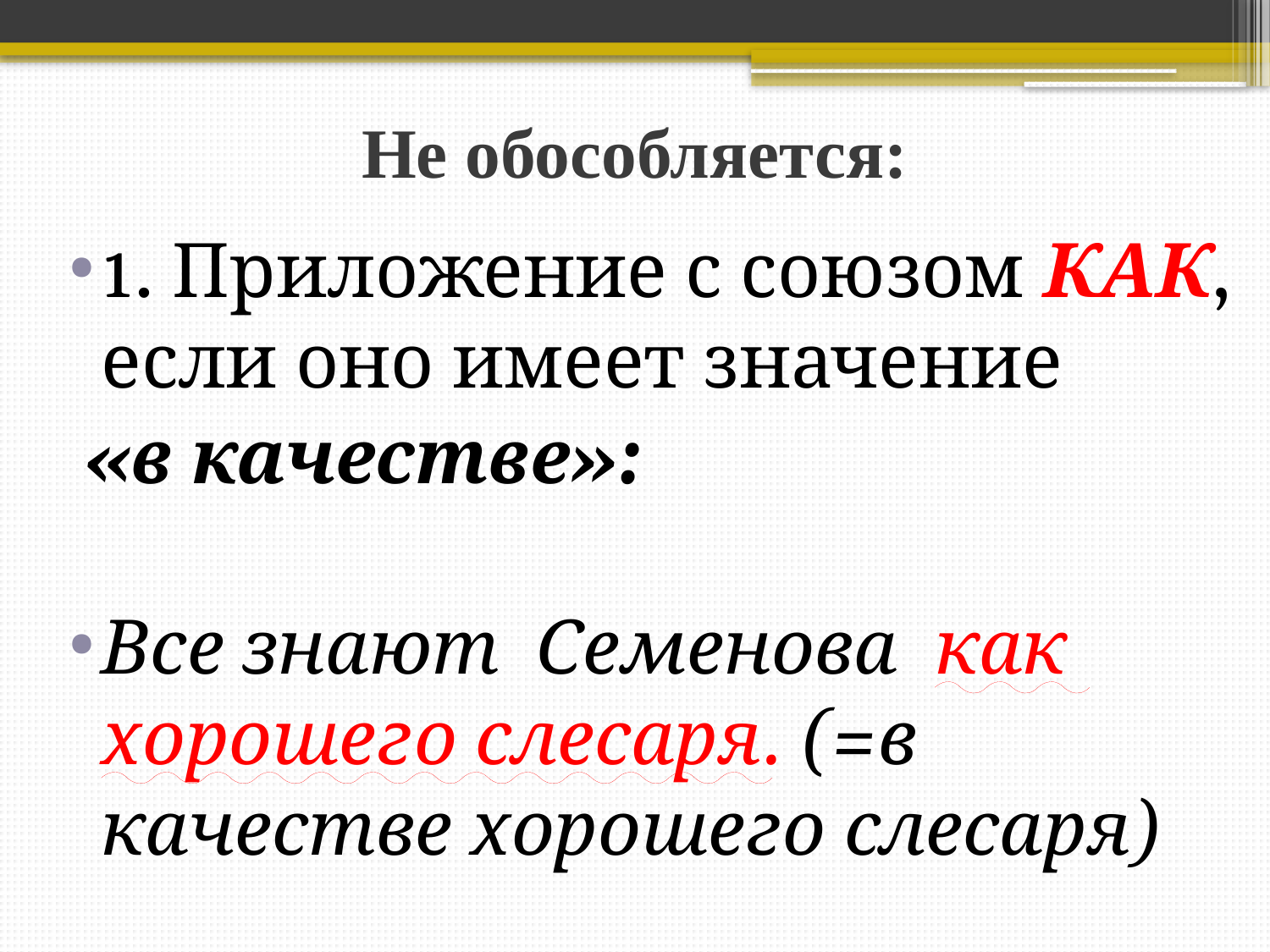

# Не обособляется:
1. Приложение с союзом КАК, если оно имеет значение
 «в качестве»:

Все знают  Семенова  как хорошего слесаря. (=в качестве хорошего слесаря)